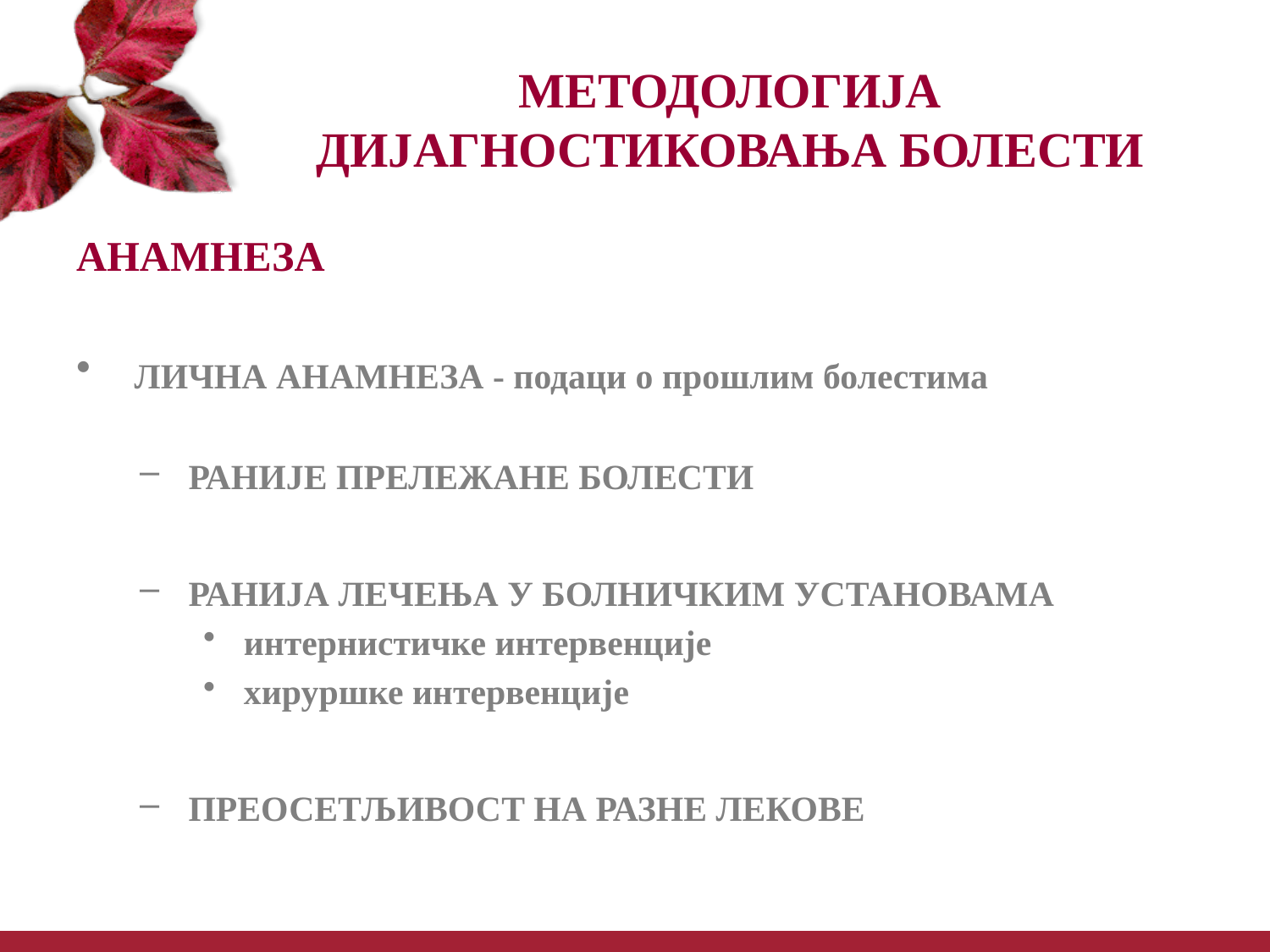

# МЕТОДОЛОГИЈА ДИЈАГНОСТИКОВАЊА БОЛЕСТИ
АНАМНЕЗА

 ЛИЧНА АНАМНЕЗА - подаци о прошлим болестима

 РАНИЈЕ ПРЕЛЕЖАНЕ БОЛЕСТИ

 РАНИЈА ЛЕЧЕЊА У БОЛНИЧКИМ УСТАНОВАМА
 интернистичке интервенције
 хируршке интервенције

 ПРЕОСЕТЉИВОСТ НА РАЗНЕ ЛЕКОВЕ